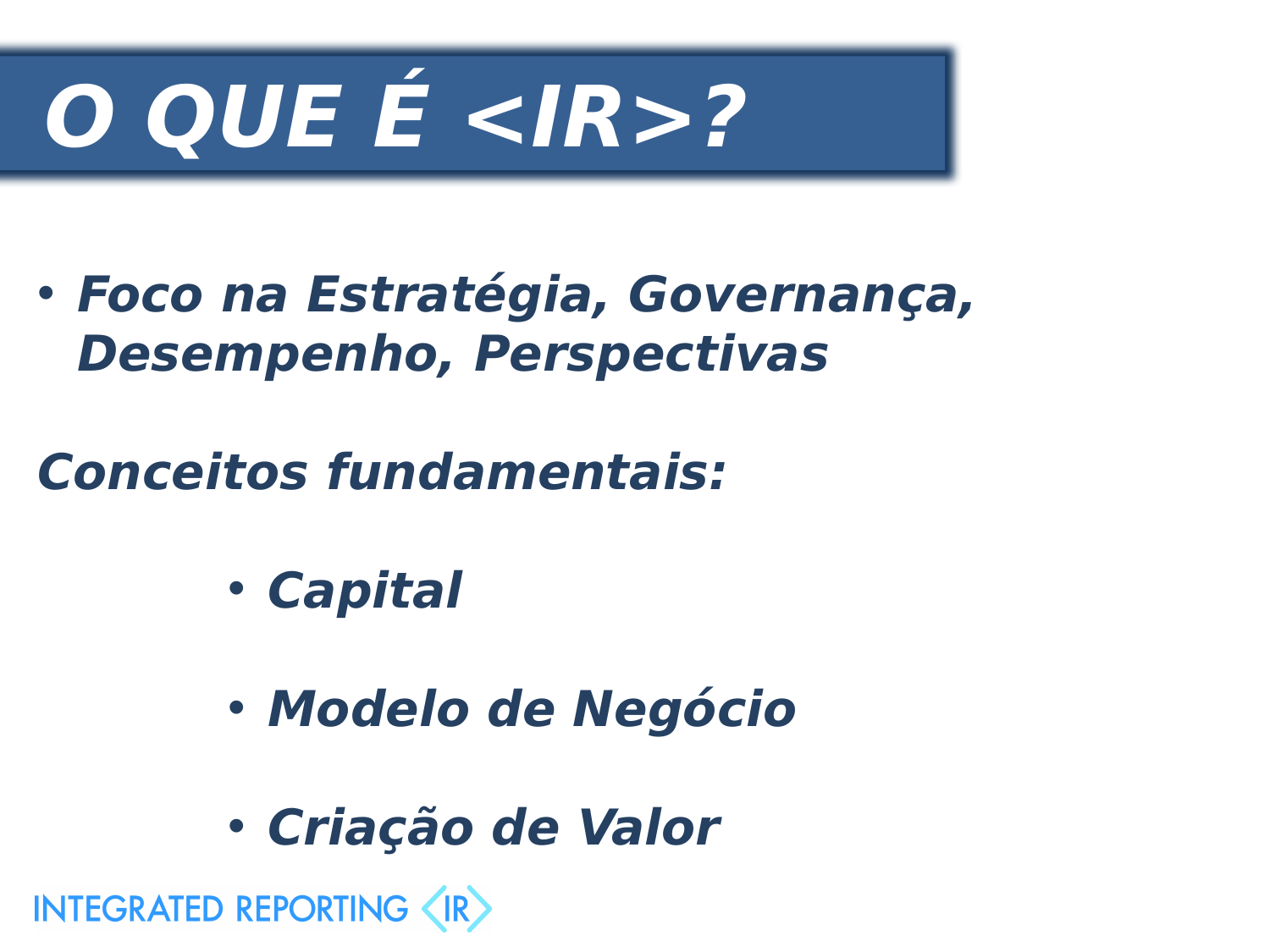

O QUE É <IR>?
Foco na Estratégia, Governança, Desempenho, Perspectivas

Conceitos fundamentais:

Capital

Modelo de Negócio

Criação de Valor